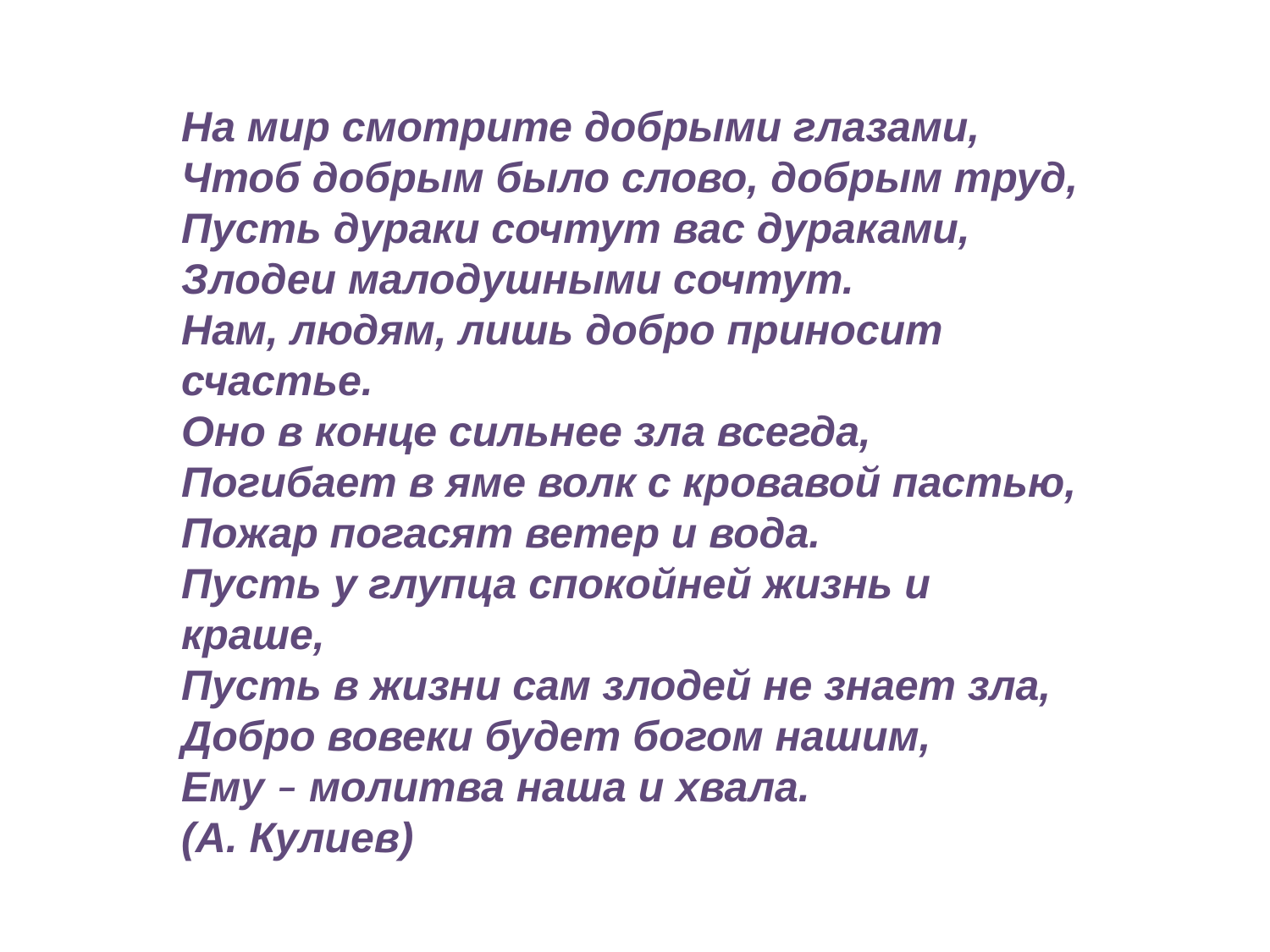

На мир смотрите добрыми глазами, 
Чтоб добрым было слово, добрым труд, 
Пусть дураки сочтут вас дураками, 
Злодеи малодушными сочтут. 
Нам, людям, лишь добро приносит счастье. 
Оно в конце сильнее зла всегда, 
Погибает в яме волк с кровавой пастью, 
Пожар погасят ветер и вода. 
Пусть у глупца спокойней жизнь и краше, 
Пусть в жизни сам злодей не знает зла, 
Добро вовеки будет богом нашим, 
Ему – молитва наша и хвала. 
(А. Кулиев)